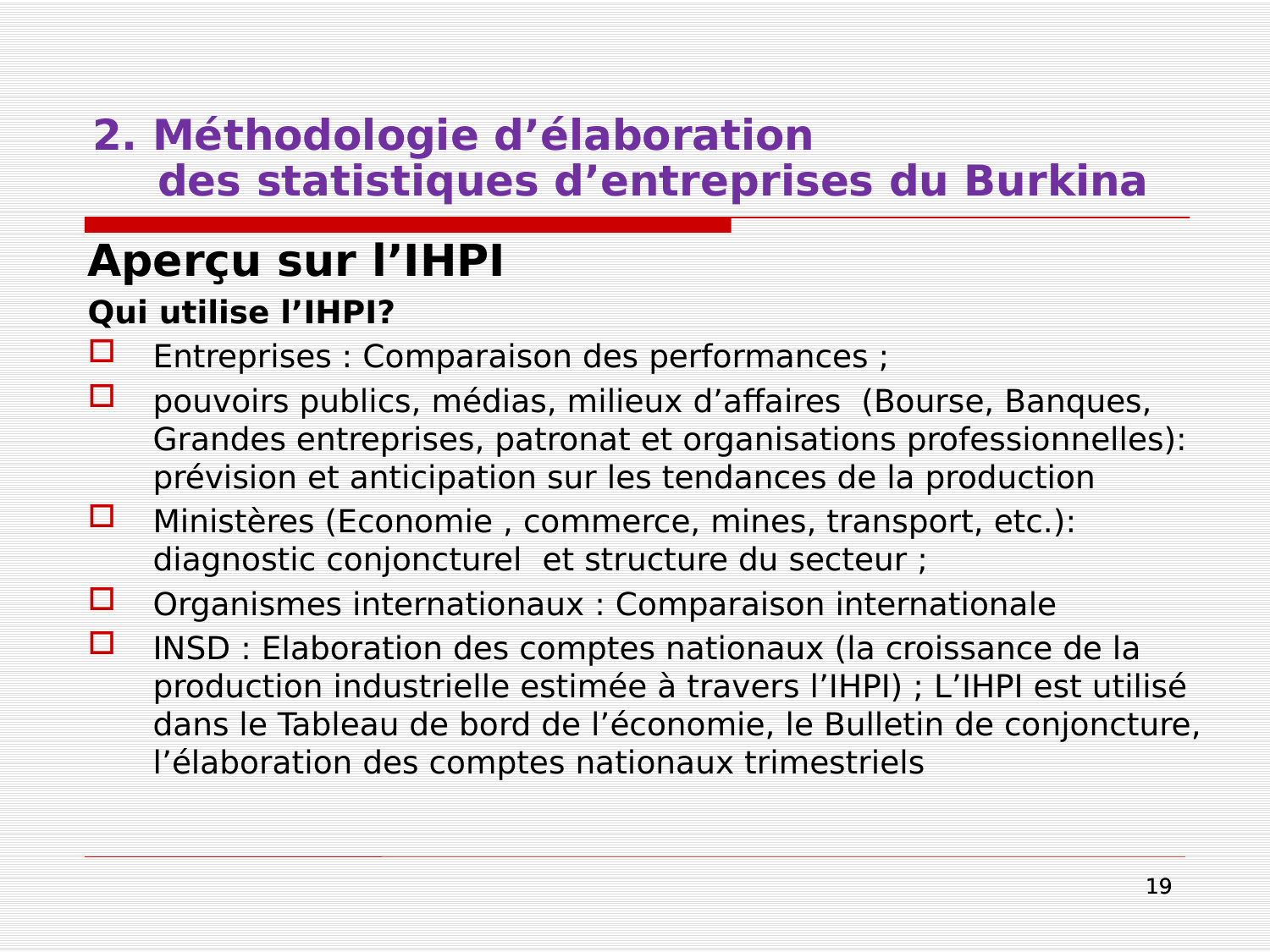

# 2. Méthodologie d’élaboration des statistiques d’entreprises du Burkina
Aperçu sur l’IHPI
Qui utilise l’IHPI?
Entreprises : Comparaison des performances ;
pouvoirs publics, médias, milieux d’affaires  (Bourse, Banques, Grandes entreprises, patronat et organisations professionnelles): prévision et anticipation sur les tendances de la production
Ministères (Economie , commerce, mines, transport, etc.): diagnostic conjoncturel  et structure du secteur ;
Organismes internationaux : Comparaison internationale
INSD : Elaboration des comptes nationaux (la croissance de la production industrielle estimée à travers l’IHPI) ; L’IHPI est utilisé dans le Tableau de bord de l’économie, le Bulletin de conjoncture, l’élaboration des comptes nationaux trimestriels

19
19